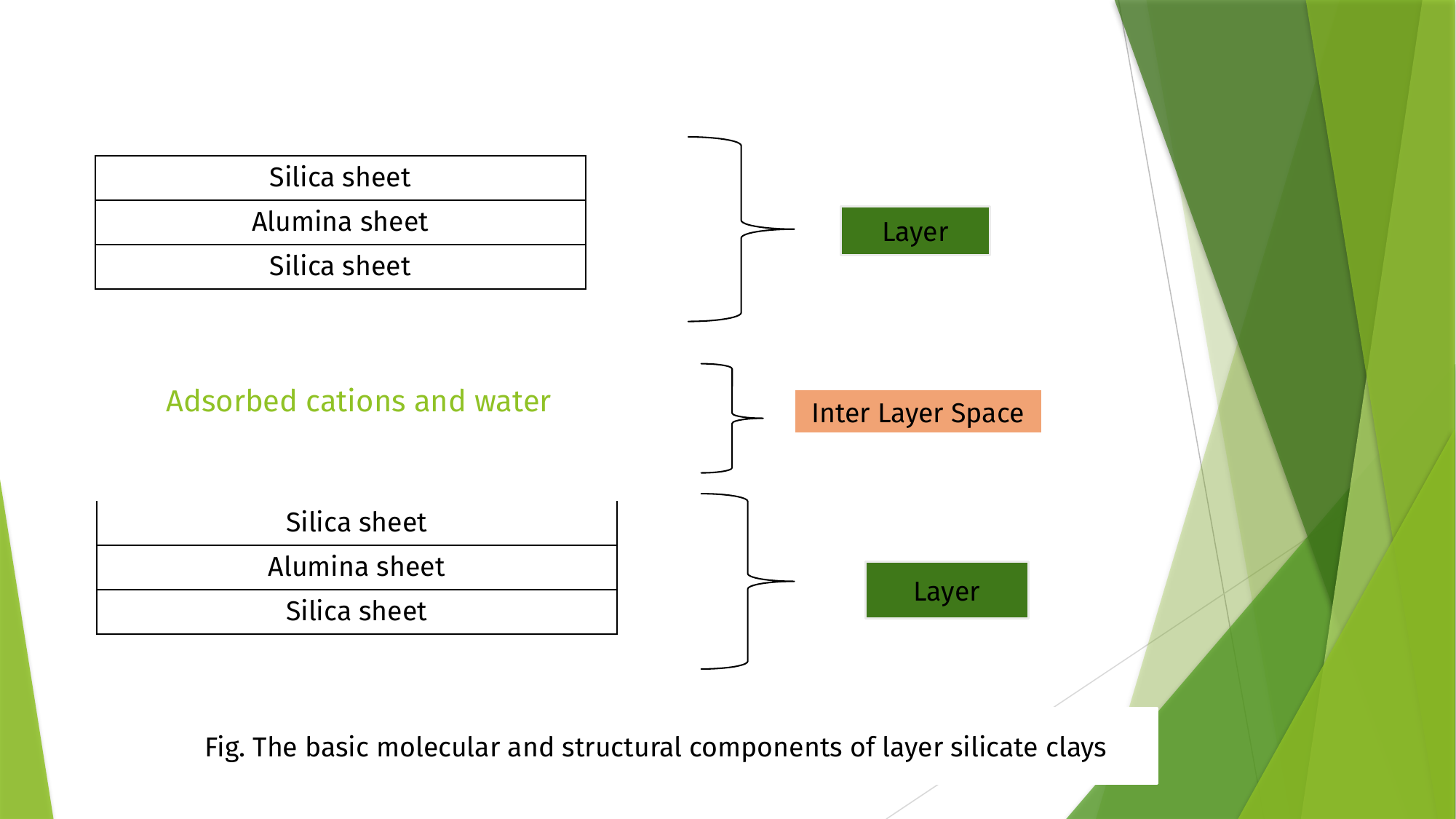

| Silica sheet |
| --- |
| Alumina sheet |
| Silica sheet |
Layer

# Adsorbed cations and water
Inter Layer Space

| Silica sheet |
| --- |
| Alumina sheet |
| Silica sheet |
Layer
Fig. The basic molecular and structural components of layer silicate clays